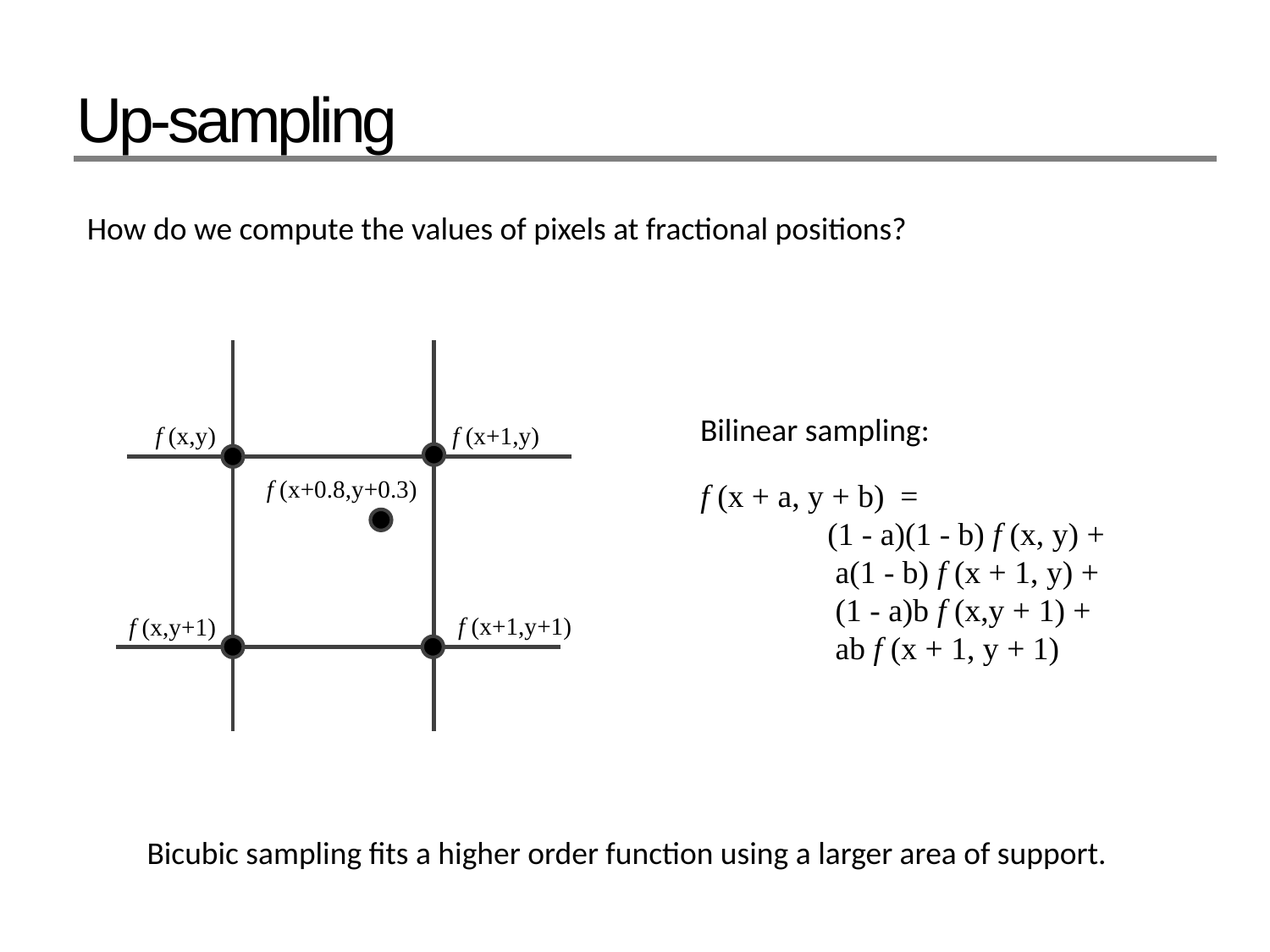

Up-sampling
How do we compute the values of pixels at fractional positions?
Bilinear sampling:
f (x,y)
f (x+1,y)

f (x+0.8,y+0.3)
f (x + a, y + b)  =
	(1 - a)(1 - b) f (x, y) +
	 a(1 - b) f (x + 1, y) +
	 (1 - a)b f (x,y + 1) +
	 ab f (x + 1, y + 1)

f (x+1,y+1)
f (x,y+1)

Bicubic sampling fits a higher order function using a larger area of support.